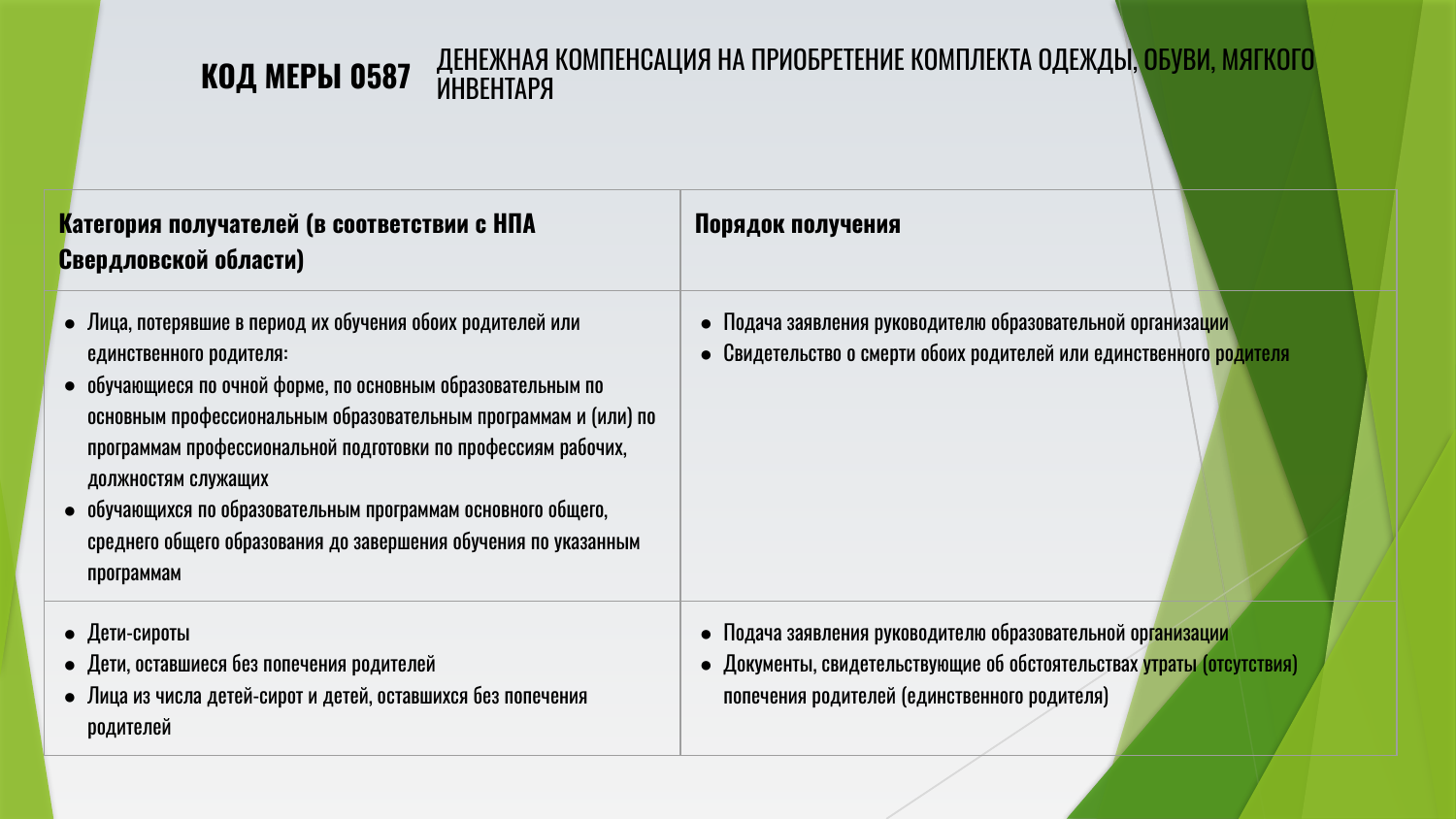

ДЕНЕЖНАЯ КОМПЕНСАЦИЯ НА ПРИОБРЕТЕНИЕ КОМПЛЕКТА ОДЕЖДЫ, ОБУВИ, МЯГКОГО ИНВЕНТАРЯ
КОД МЕРЫ 0587
| Категория получателей (в соответствии с НПА Свердловской области) | Порядок получения |
| --- | --- |
| Лица, потерявшие в период их обучения обоих родителей или единственного родителя: обучающиеся по очной форме, по основным образовательным по основным профессиональным образовательным программам и (или) по программам профессиональной подготовки по профессиям рабочих, должностям служащих обучающихся по образовательным программам основного общего, среднего общего образования до завершения обучения по указанным программам | Подача заявления руководителю образовательной организации Свидетельство о смерти обоих родителей или единственного родителя |
| Дети-сироты Дети, оставшиеся без попечения родителей Лица из числа детей-сирот и детей, оставшихся без попечения родителей | Подача заявления руководителю образовательной организации Документы, свидетельствующие об обстоятельствах утраты (отсутствия) попечения родителей (единственного родителя) |